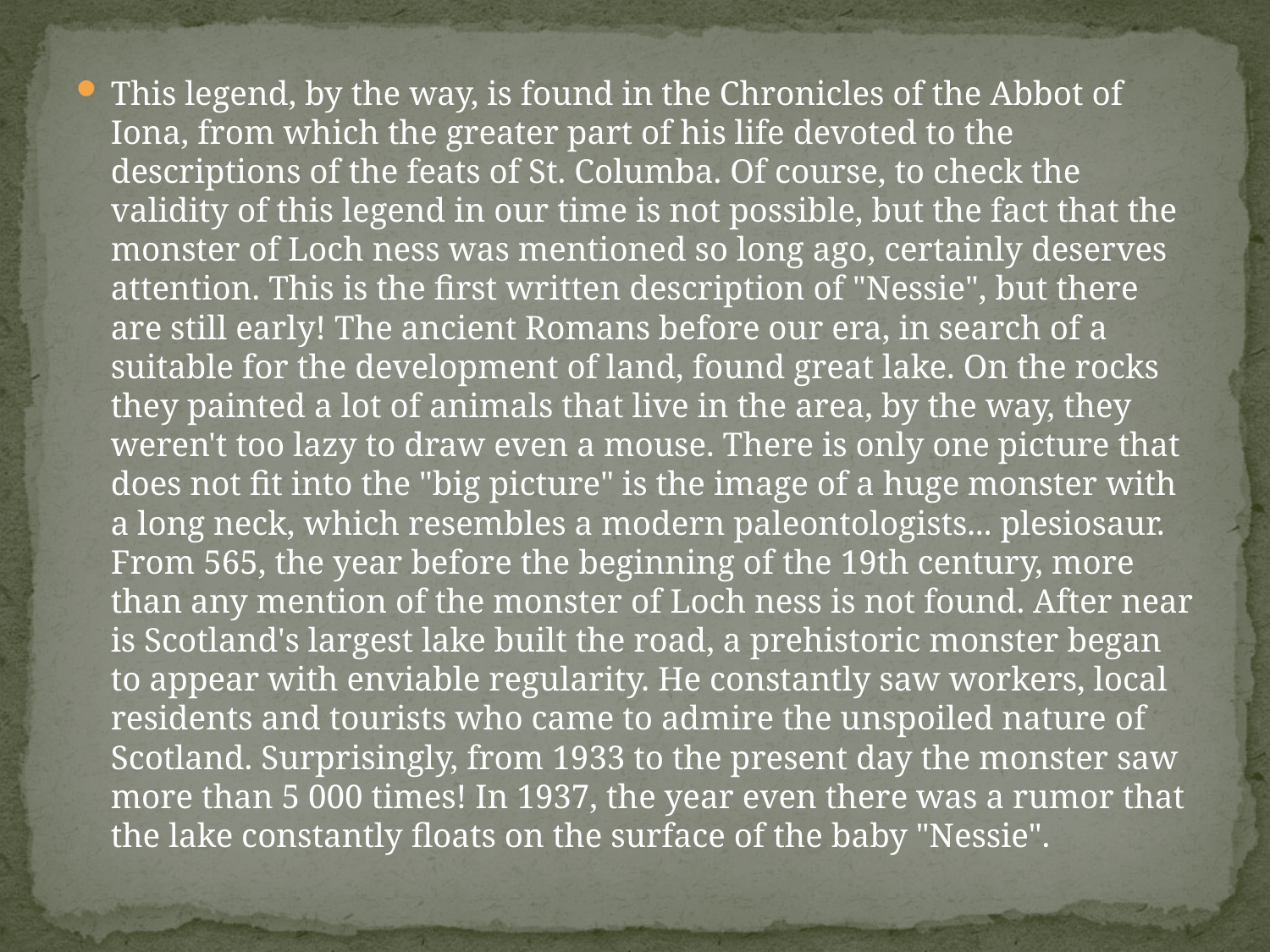

This legend, by the way, is found in the Chronicles of the Abbot of Iona, from which the greater part of his life devoted to the descriptions of the feats of St. Columba. Of course, to check the validity of this legend in our time is not possible, but the fact that the monster of Loch ness was mentioned so long ago, certainly deserves attention. This is the first written description of "Nessie", but there are still early! The ancient Romans before our era, in search of a suitable for the development of land, found great lake. On the rocks they painted a lot of animals that live in the area, by the way, they weren't too lazy to draw even a mouse. There is only one picture that does not fit into the "big picture" is the image of a huge monster with a long neck, which resembles a modern paleontologists... plesiosaur.
From 565, the year before the beginning of the 19th century, more than any mention of the monster of Loch ness is not found. After near is Scotland's largest lake built the road, a prehistoric monster began to appear with enviable regularity. He constantly saw workers, local residents and tourists who came to admire the unspoiled nature of Scotland. Surprisingly, from 1933 to the present day the monster saw more than 5 000 times! In 1937, the year even there was a rumor that the lake constantly floats on the surface of the baby "Nessie".